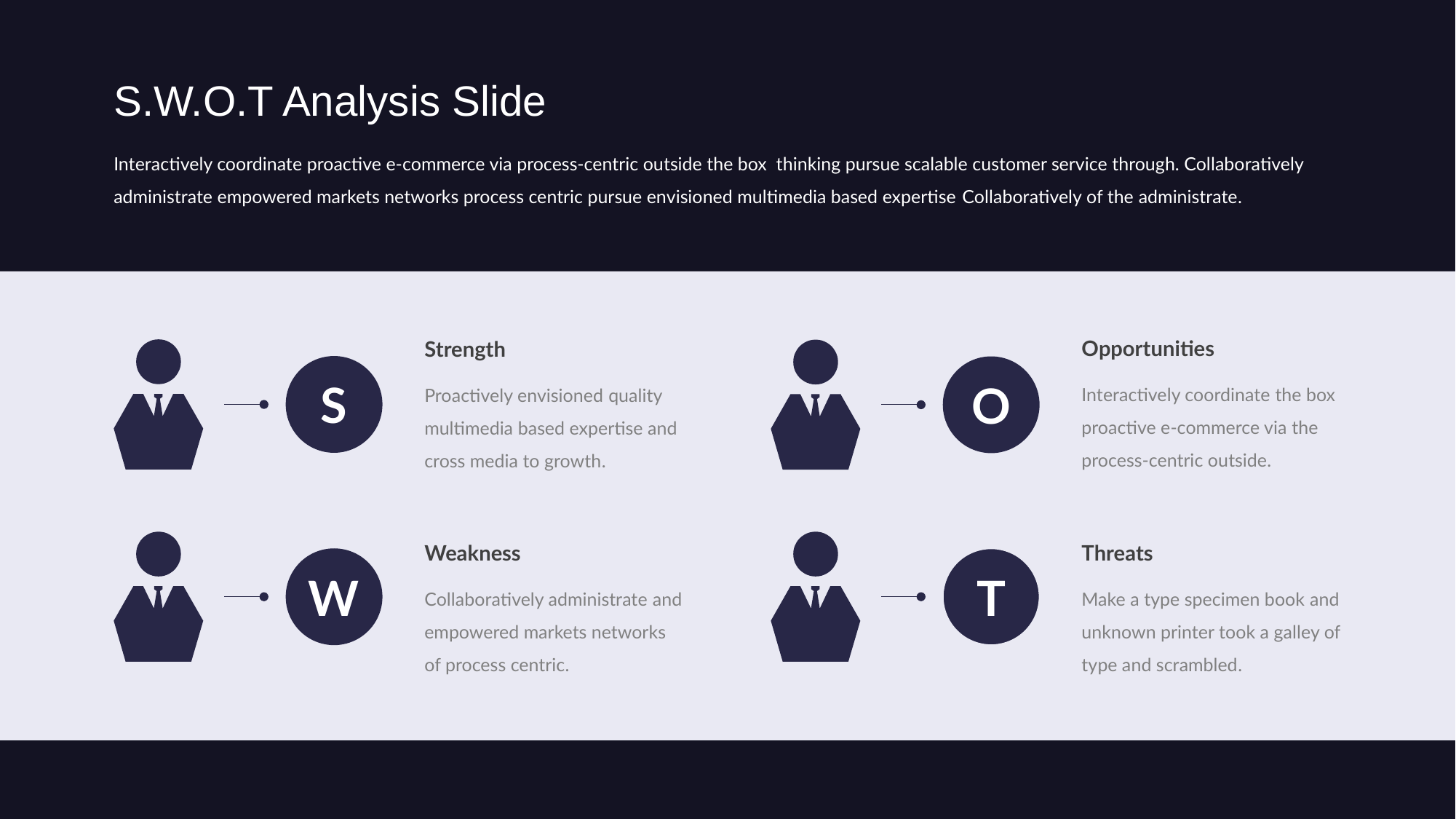

S.W.O.T Analysis Slide
Interactively coordinate proactive e-commerce via process-centric outside the box  thinking pursue scalable customer service through. Collaboratively administrate empowered markets networks process centric pursue envisioned multimedia based expertise Collaboratively of the administrate.

Opportunities
Interactively coordinate the box proactive e-commerce via the  process-centric outside.
Strength
Proactively envisioned quality multimedia based expertise and cross media to growth.

S
O

Weakness
Collaboratively administrate and empowered markets networks of process centric.
Threats
Make a type specimen book and unknown printer took a galley of type and scrambled.

W
T